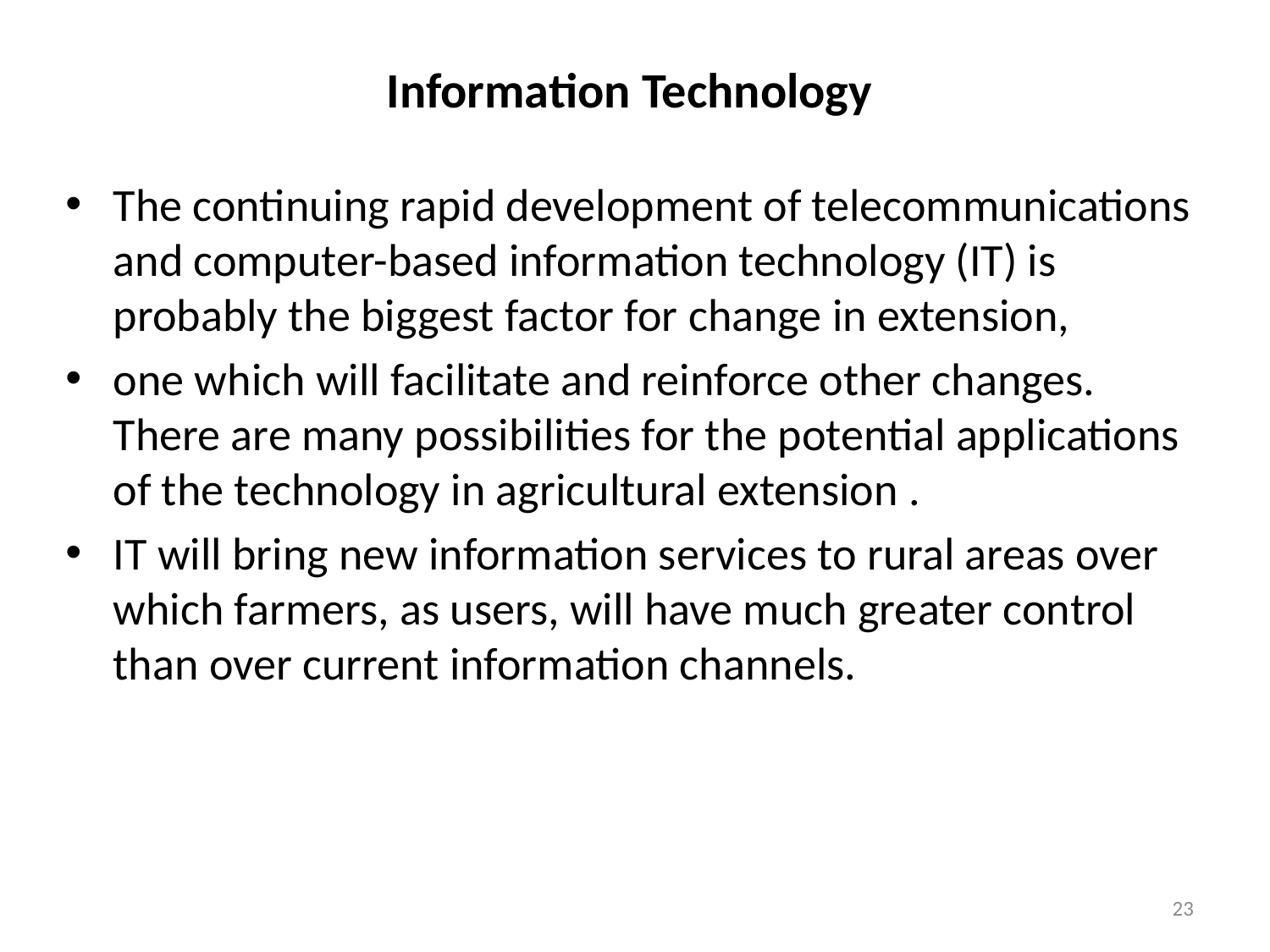

# Information Technology
The continuing rapid development of telecommunications and computer-based information technology (IT) is probably the biggest factor for change in extension,
one which will facilitate and reinforce other changes. There are many possibilities for the potential applications of the technology in agricultural extension .
IT will bring new information services to rural areas over which farmers, as users, will have much greater control than over current information channels.

23